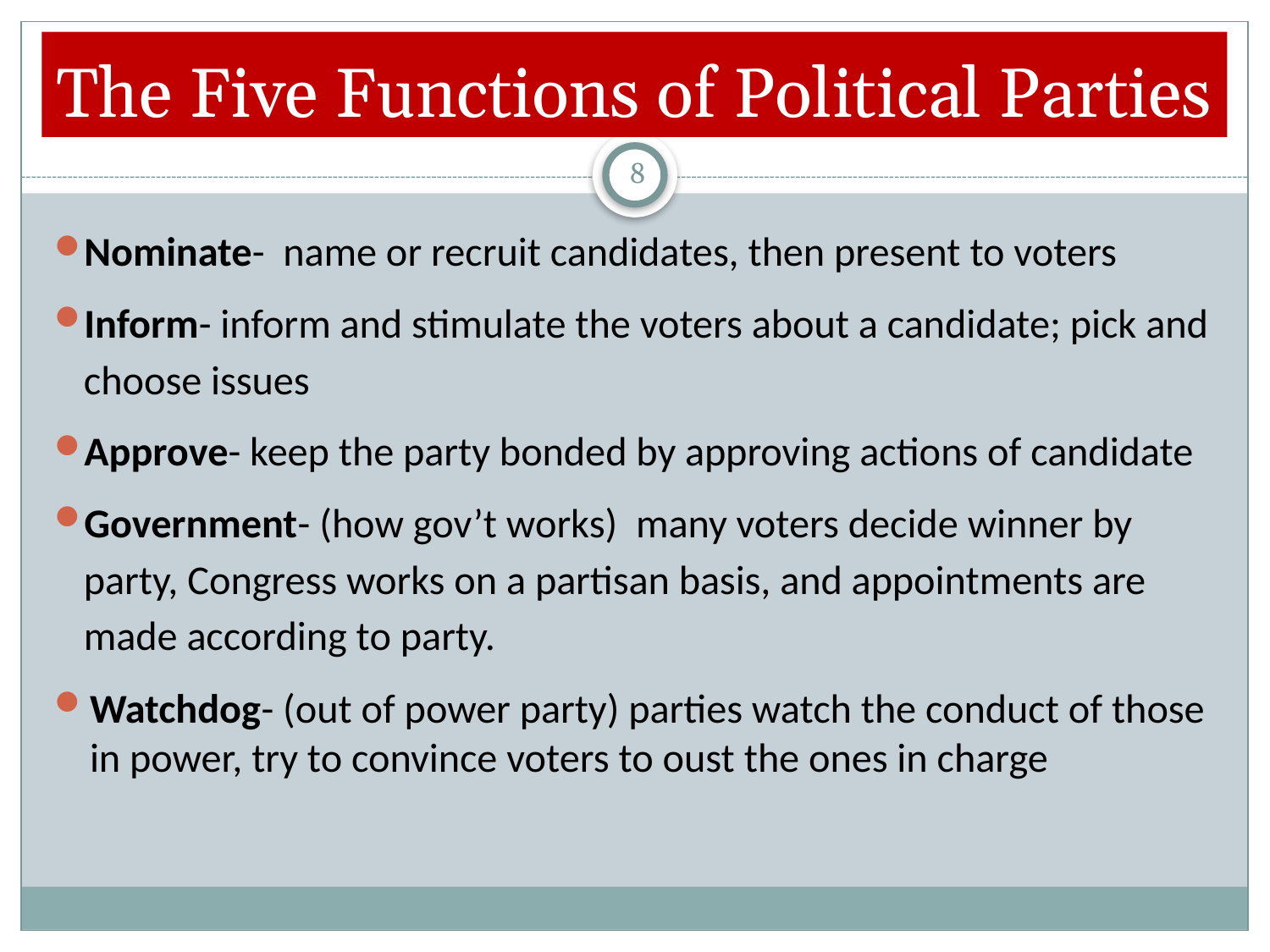

# The Five Functions of Political Parties
8
Nominate-  name or recruit candidates, then present to voters
Inform- inform and stimulate the voters about a candidate; pick and choose issues
Approve- keep the party bonded by approving actions of candidate
Government- (how gov’t works)  many voters decide winner by party, Congress works on a partisan basis, and appointments are made according to party.
Watchdog- (out of power party) parties watch the conduct of those in power, try to convince voters to oust the ones in charge